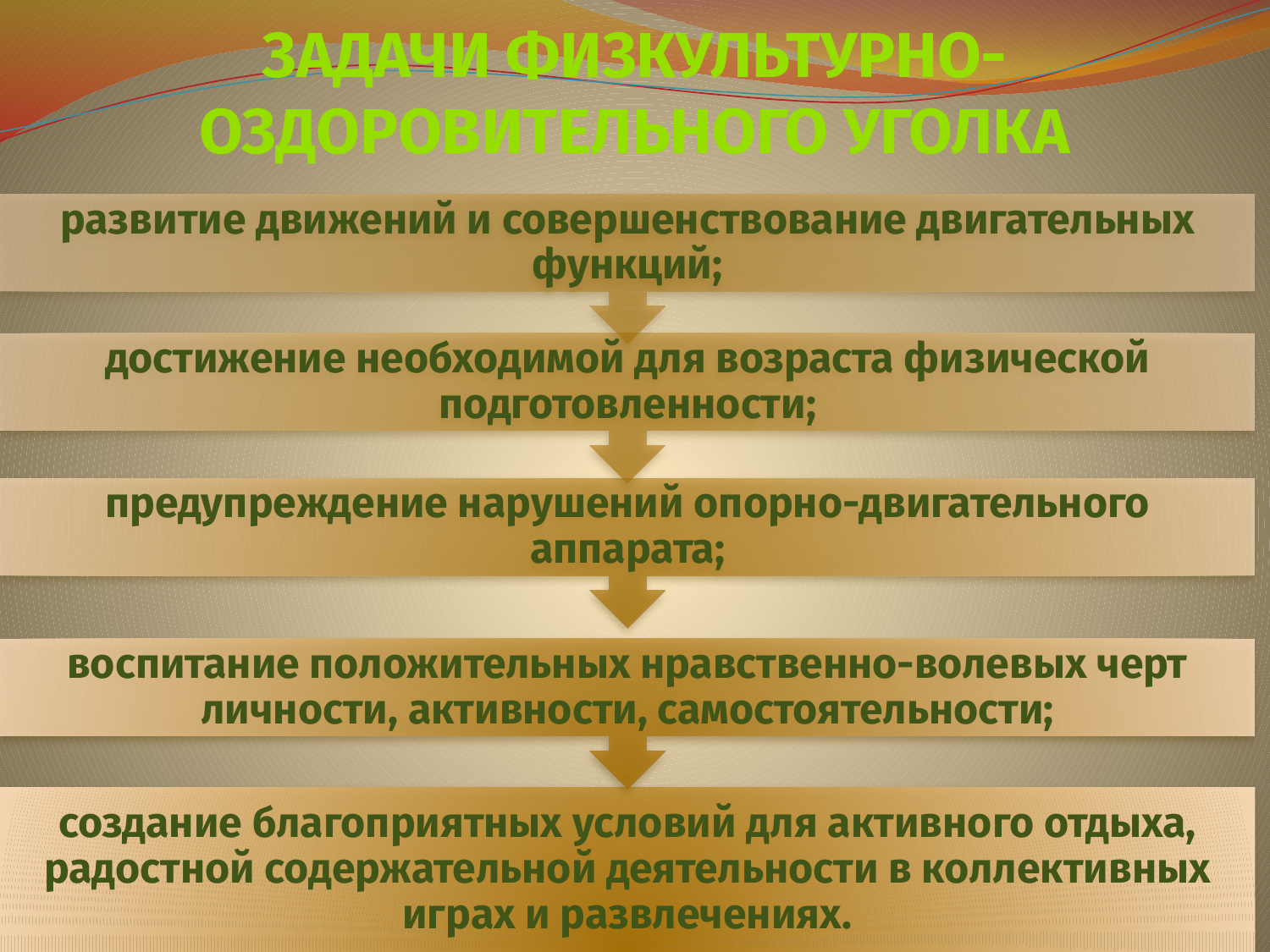

# задачи физкультурно-оздоровительного уголка
создание благоприятных условий для активного отдыха, радостной содержательной деятельности в коллективных играх и развлечениях.
воспитание положительных нравственно-волевых черт личности, активности, самостоятельности;
предупреждение нарушений опорно-двигательного аппарата;
достижение необходимой для возраста физической подготовленности;
развитие движений и совершенствование двигательных функций;